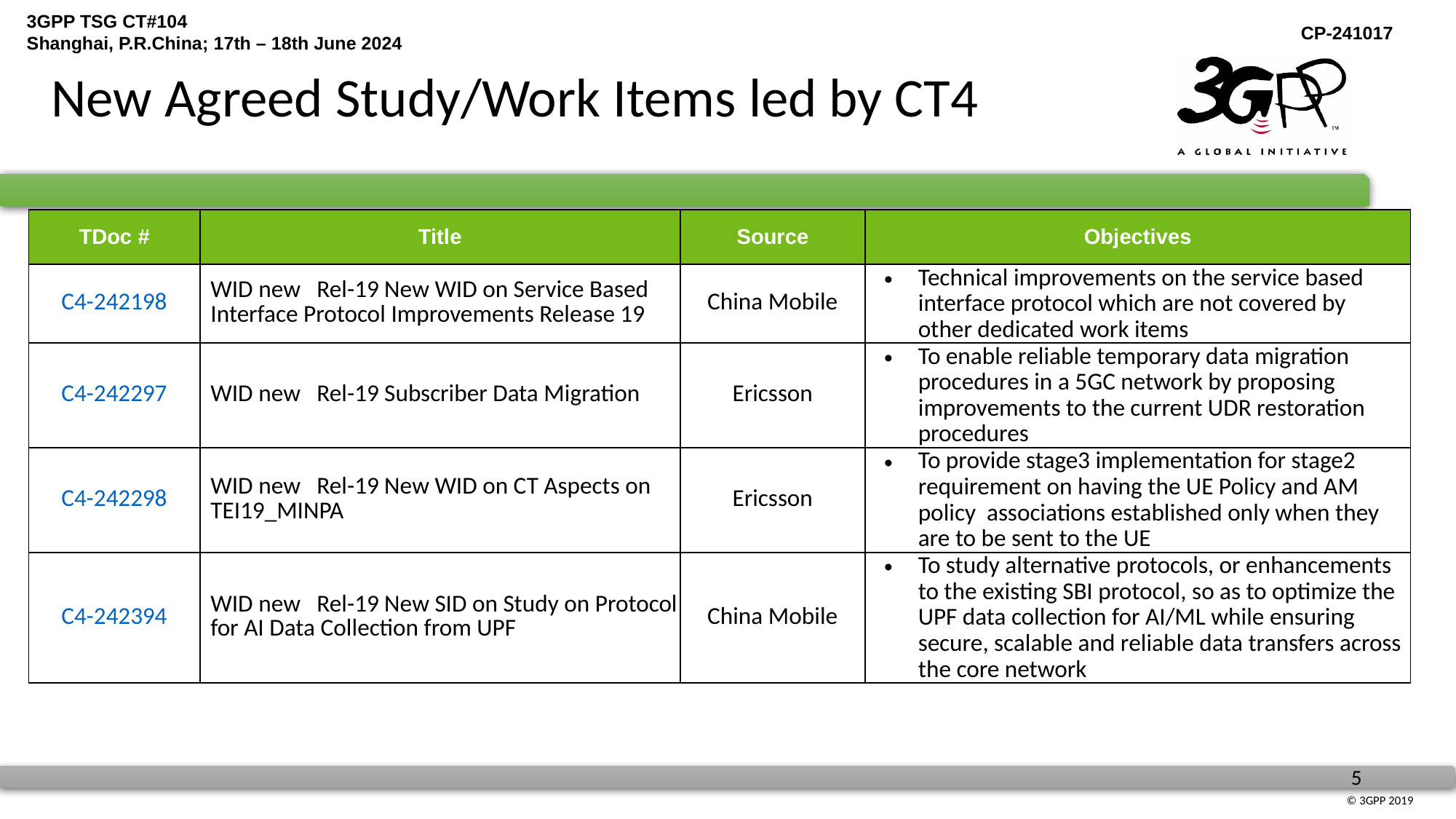

# New Agreed Study/Work Items led by CT4
| TDoc # | Title | Source | Objectives |
| --- | --- | --- | --- |
| C4-242198 | WID new Rel-19 New WID on Service Based Interface Protocol Improvements Release 19 | China Mobile | Technical improvements on the service based interface protocol which are not covered by other dedicated work items |
| C4-242297 | WID new Rel-19 Subscriber Data Migration | Ericsson | To enable reliable temporary data migration procedures in a 5GC network by proposing improvements to the current UDR restoration procedures |
| C4-242298 | WID new Rel-19 New WID on CT Aspects on TEI19\_MINPA | Ericsson | To provide stage3 implementation for stage2 requirement on having the UE Policy and AM policy associations established only when they are to be sent to the UE |
| C4-242394 | WID new Rel-19 New SID on Study on Protocol for AI Data Collection from UPF | China Mobile | To study alternative protocols, or enhancements to the existing SBI protocol, so as to optimize the UPF data collection for AI/ML while ensuring secure, scalable and reliable data transfers across the core network |